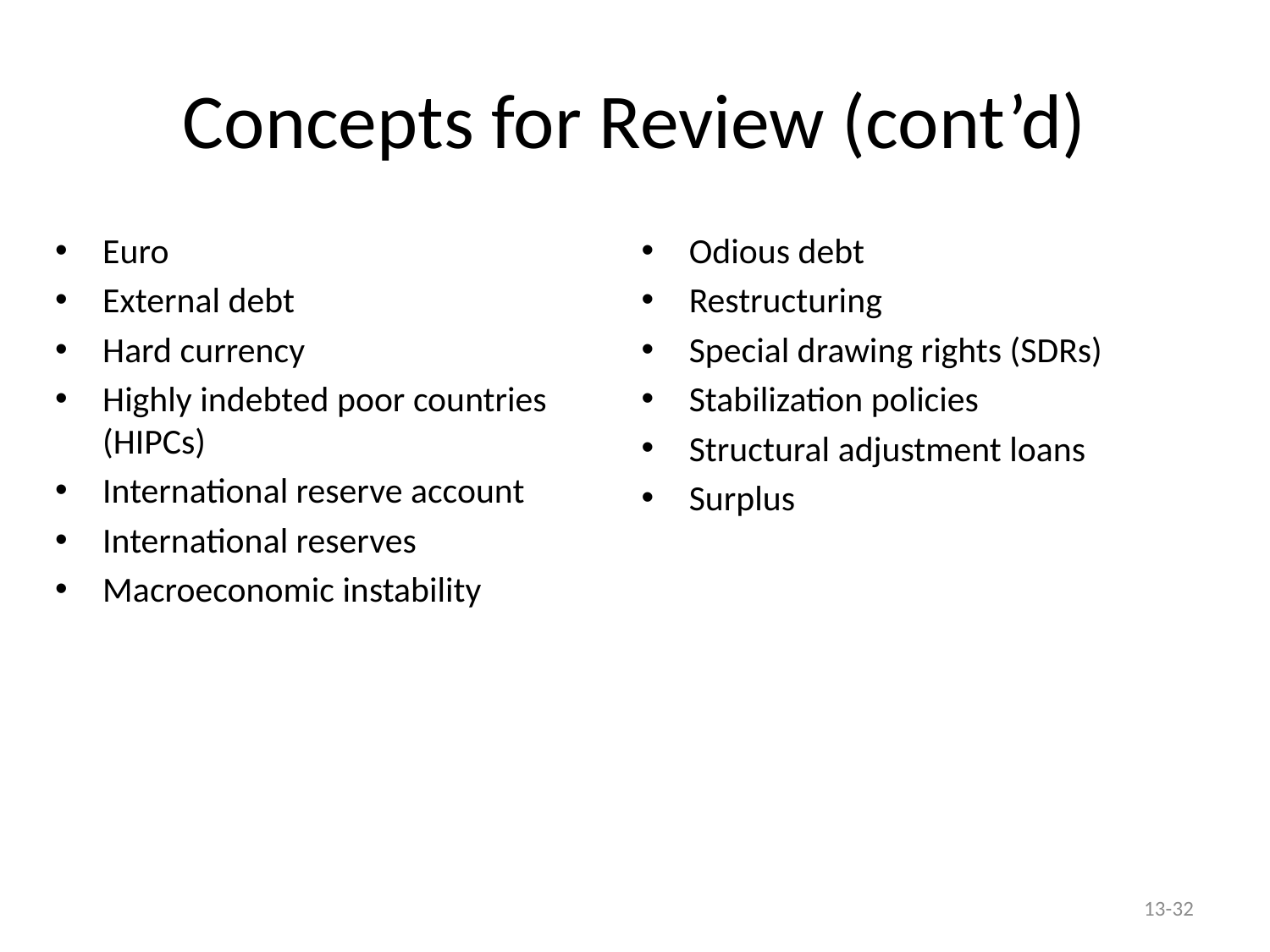

# Concepts for Review (cont’d)
Euro
External debt
Hard currency
Highly indebted poor countries (HIPCs)
International reserve account
International reserves
Macroeconomic instability
Odious debt
Restructuring
Special drawing rights (SDRs)
Stabilization policies
Structural adjustment loans
Surplus
13-32